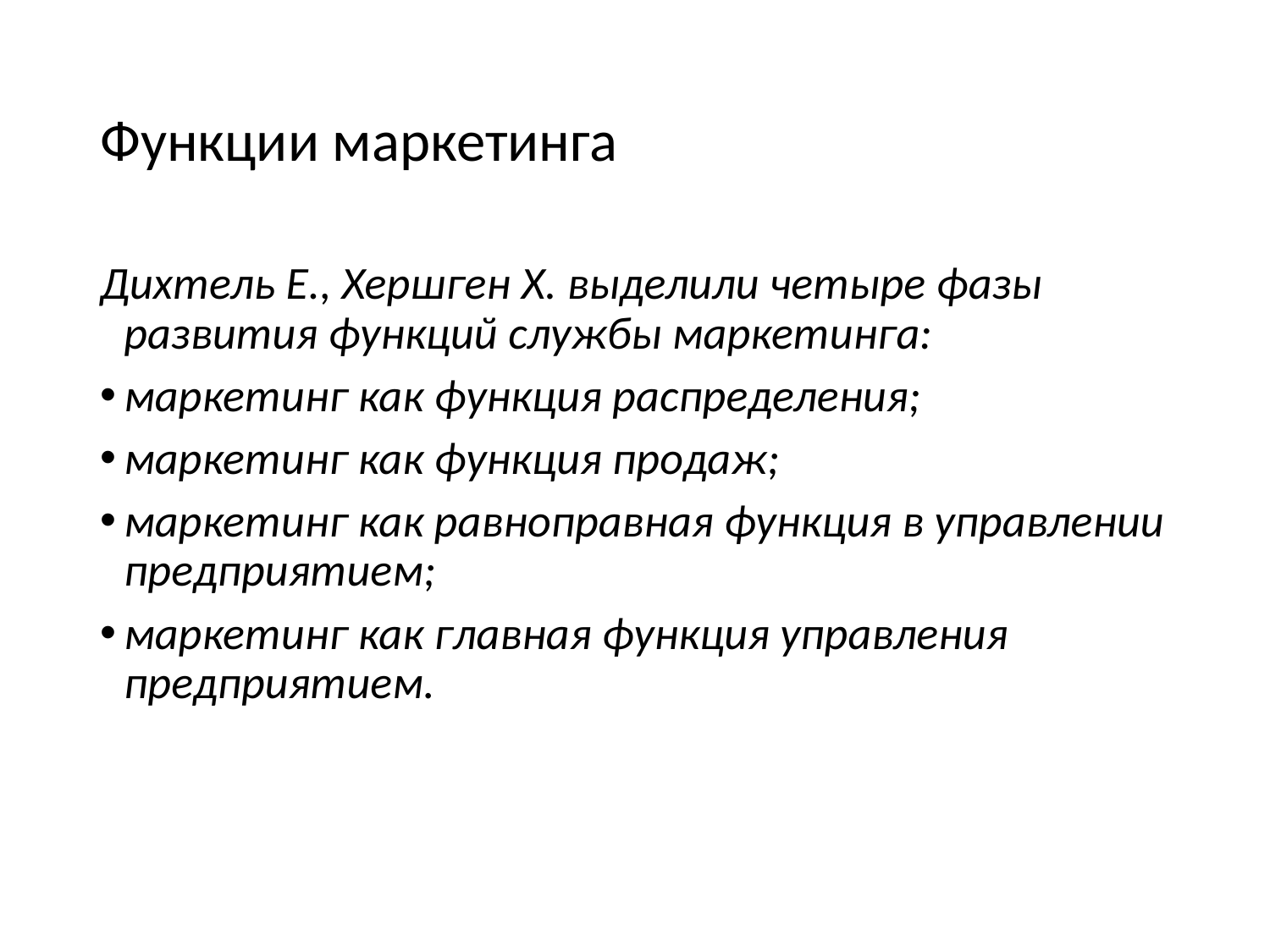

# Функции маркетинга
Дихтель Е., Хершген Х. выделили четыре фазы развития функций службы маркетинга:
маркетинг как функция распределения;
маркетинг как функция продаж;
маркетинг как равноправная функция в управлении предприятием;
маркетинг как главная функция управления предприятием.